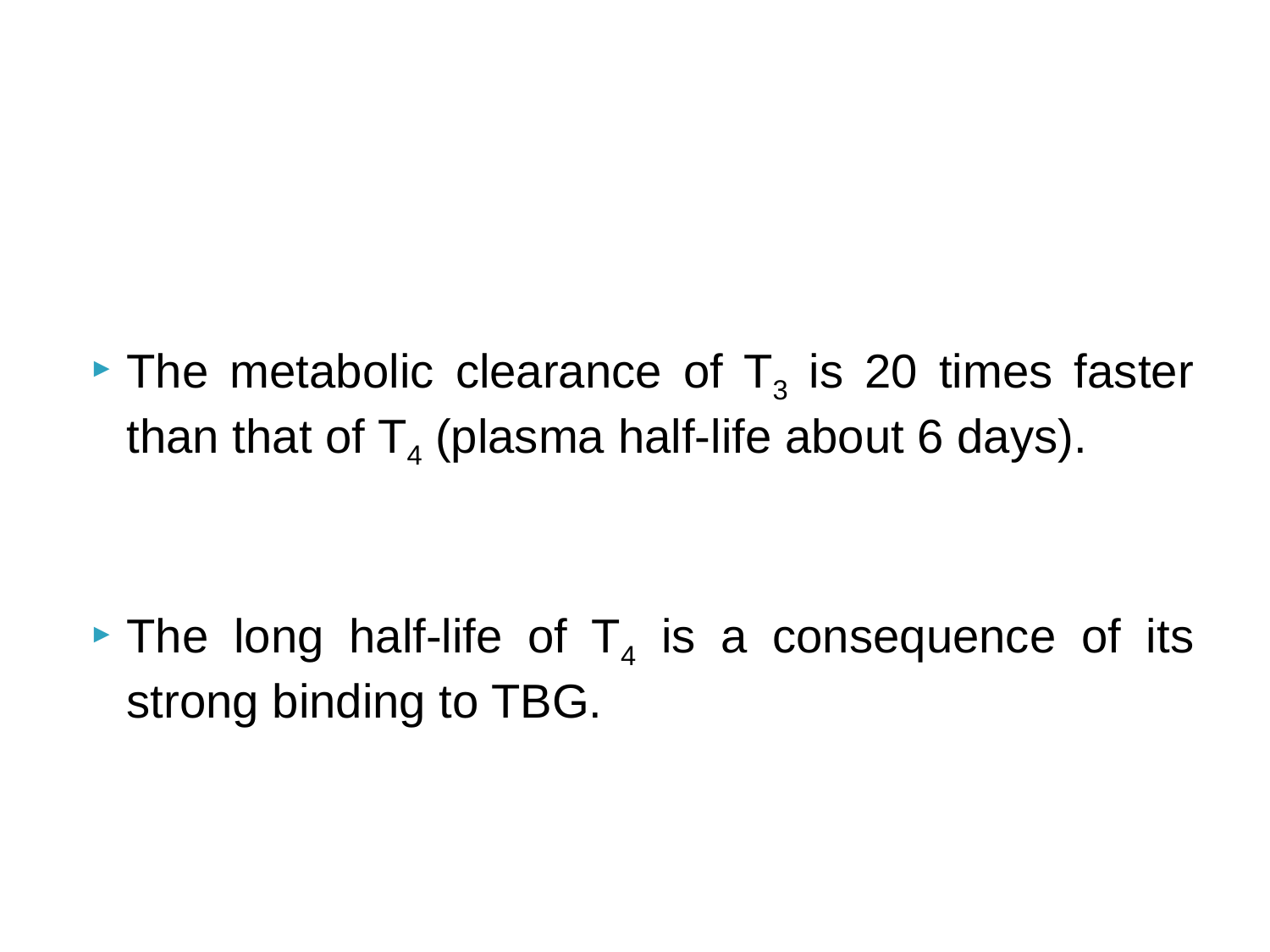

#

The metabolic clearance of T3 is 20 times faster than that of T4 (plasma half-life about 6 days).

The long half-life of T4 is a consequence of its strong binding to TBG.